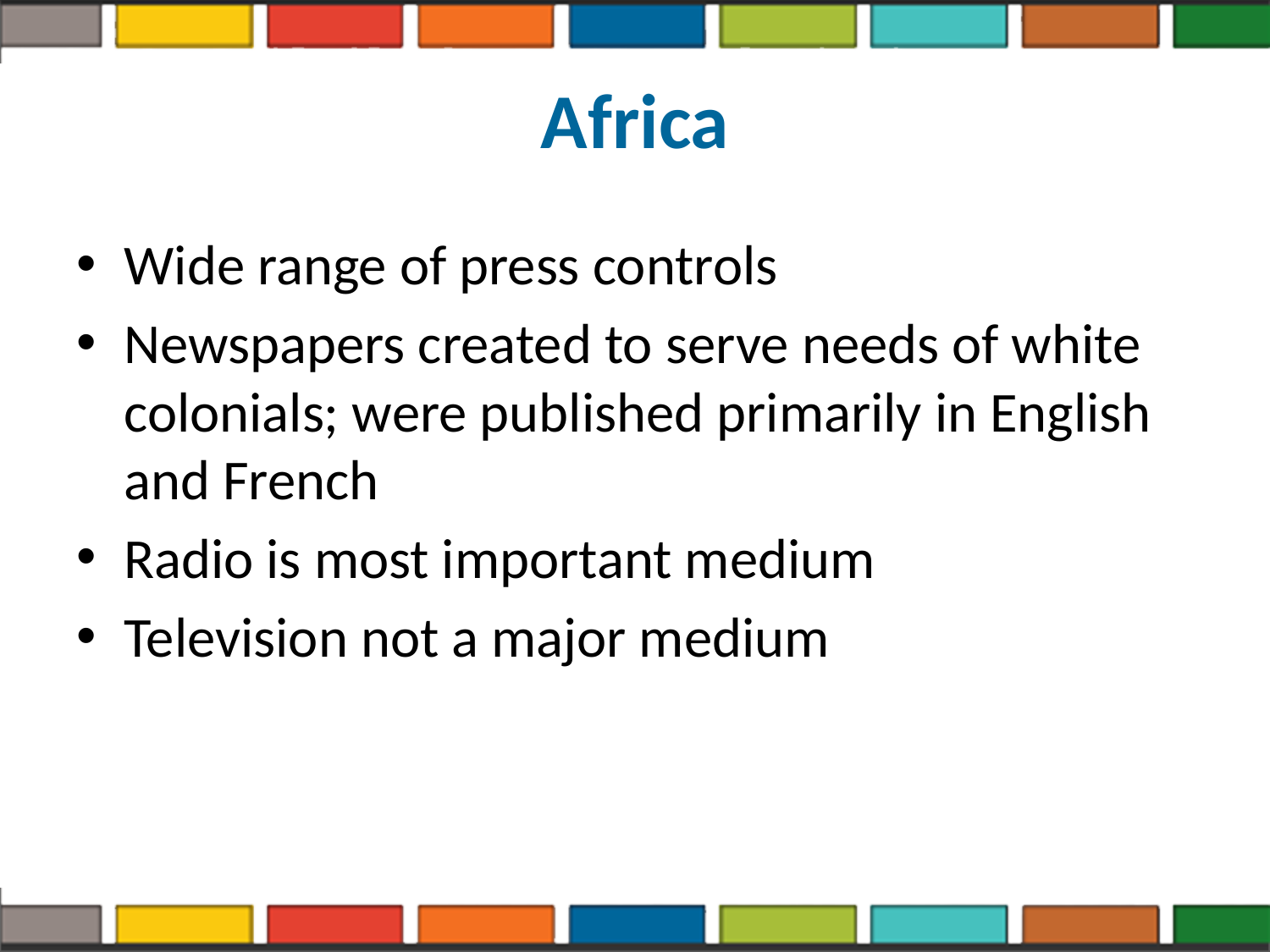

# Africa
Wide range of press controls
Newspapers created to serve needs of white colonials; were published primarily in English and French
Radio is most important medium
Television not a major medium